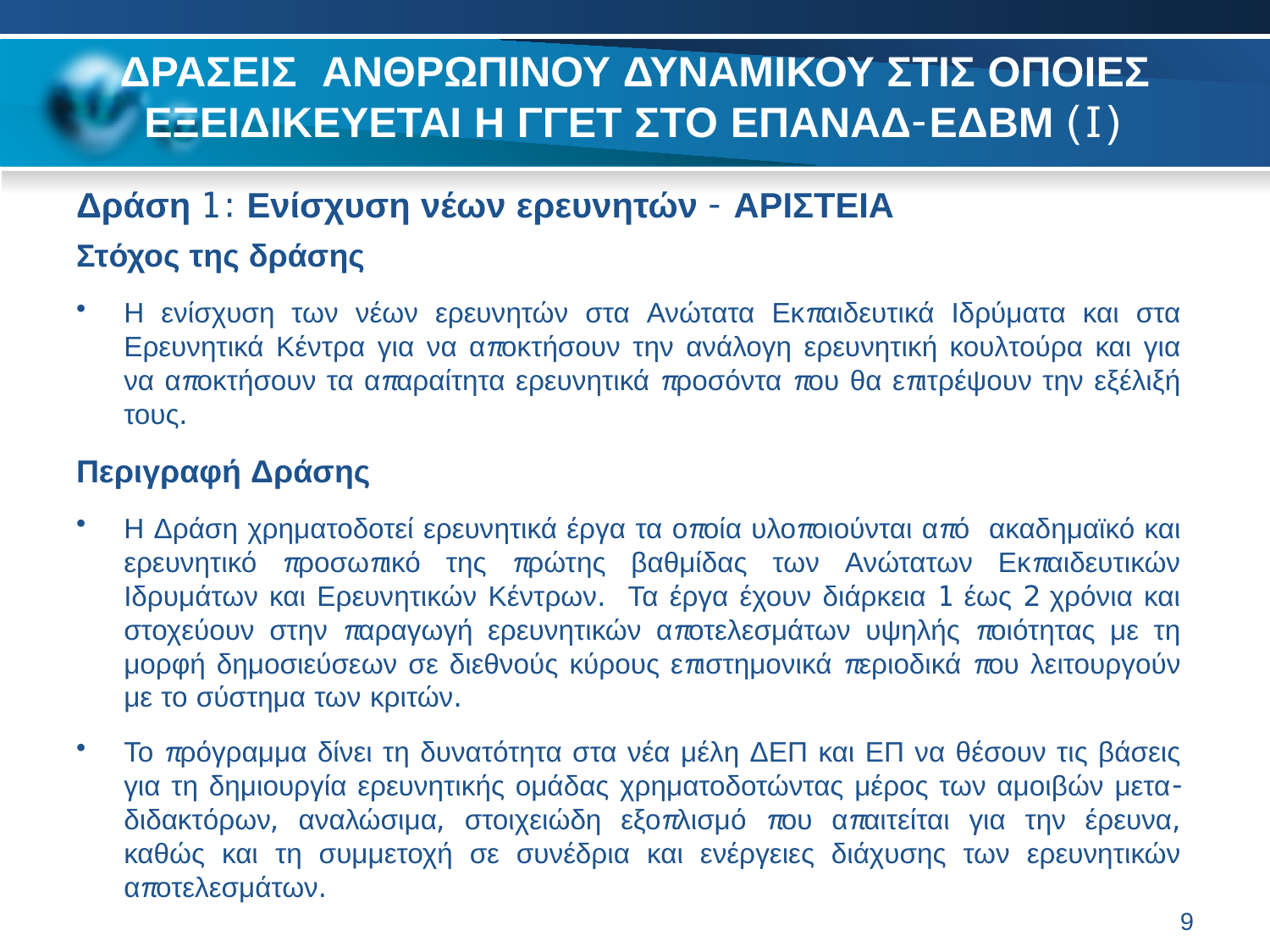

# ΔΡΑΣΕΙΣ  ΑΝΘΡΩΠΙΝΟΥ ΔΥΝΑΜΙΚΟΥ ΣΤΙΣ ΟΠΟΙΕΣ ΕΞΕΙΔΙΚΕΥΕΤΑΙ Η ΓΓΕΤ ΣΤΟ ΕΠΑΝΑΔ-ΕΔΒΜ (I)
Δράση 1: Ενίσχυση νέων ερευνητών - ΑΡΙΣΤΕΙΑ
Στόχος της δράσης
Η ενίσχυση των νέων ερευνητών στα Ανώτατα Εκπαιδευτικά Ιδρύματα και στα Ερευνητικά Κέντρα για να αποκτήσουν την ανάλογη ερευνητική κουλτούρα και για να αποκτήσουν τα απαραίτητα ερευνητικά προσόντα που θα επιτρέψουν την εξέλιξή τους.
Περιγραφή Δράσης
Η Δράση χρηματοδοτεί ερευνητικά έργα τα οποία υλοποιούνται από  ακαδημαϊκό και ερευνητικό προσωπικό της πρώτης βαθμίδας των Ανώτατων Εκπαιδευτικών Ιδρυμάτων και Ερευνητικών Κέντρων.  Τα έργα έχουν διάρκεια 1 έως 2 χρόνια και στοχεύουν στην παραγωγή ερευνητικών αποτελεσμάτων υψηλής ποιότητας με τη μορφή δημοσιεύσεων σε διεθνούς κύρους επιστημονικά περιοδικά που λειτουργούν με το σύστημα των κριτών.
Το πρόγραμμα δίνει τη δυνατότητα στα νέα μέλη ΔΕΠ και ΕΠ να θέσουν τις βάσεις για τη δημιουργία ερευνητικής ομάδας χρηματοδοτώντας μέρος των αμοιβών μετα-διδακτόρων, αναλώσιμα, στοιχειώδη εξοπλισμό που απαιτείται για την έρευνα, καθώς και τη συμμετοχή σε συνέδρια και ενέργειες διάχυσης των ερευνητικών αποτελεσμάτων.

9